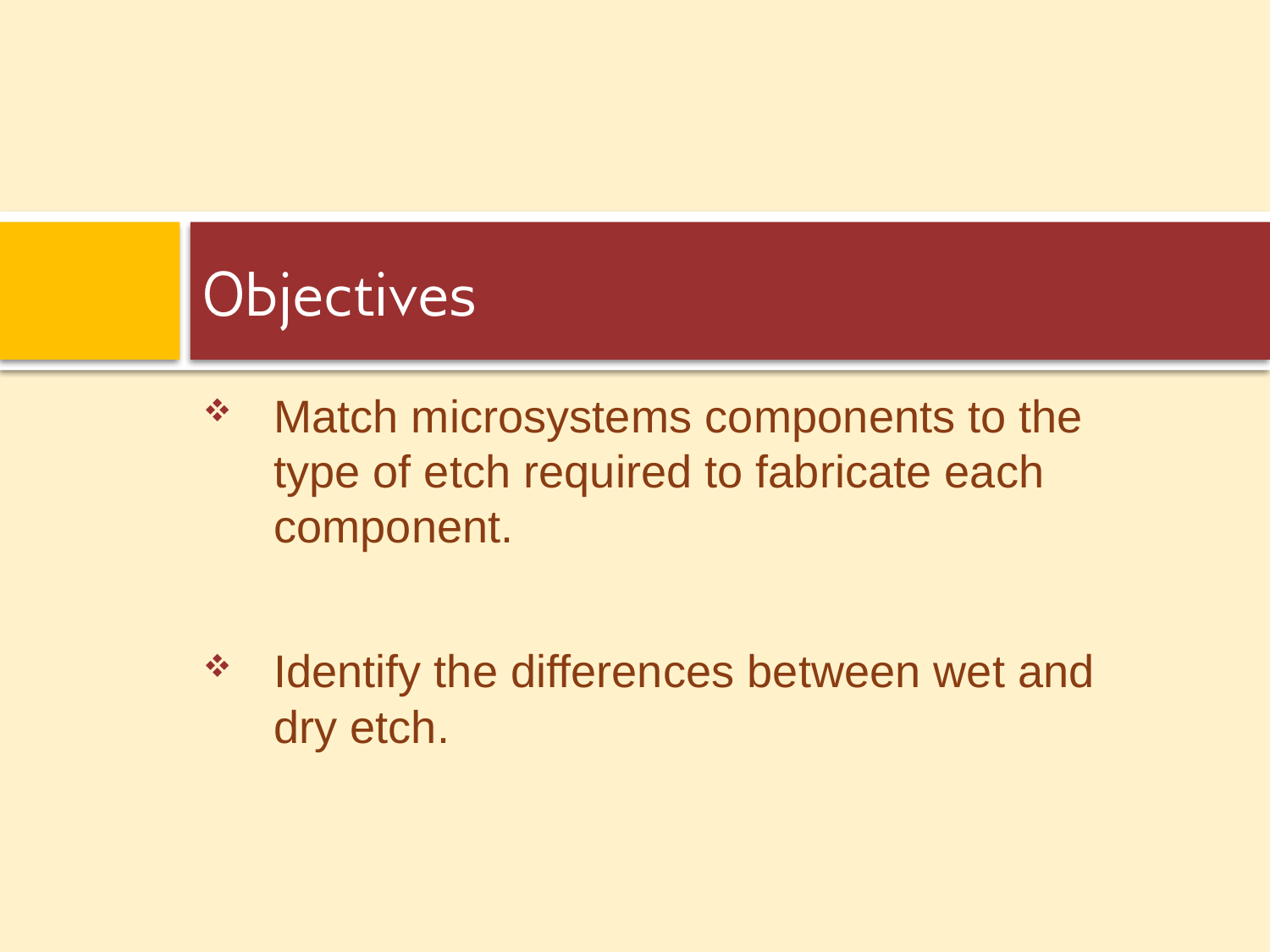

# Objectives
Match microsystems components to the type of etch required to fabricate each component.

Identify the differences between wet and dry etch.